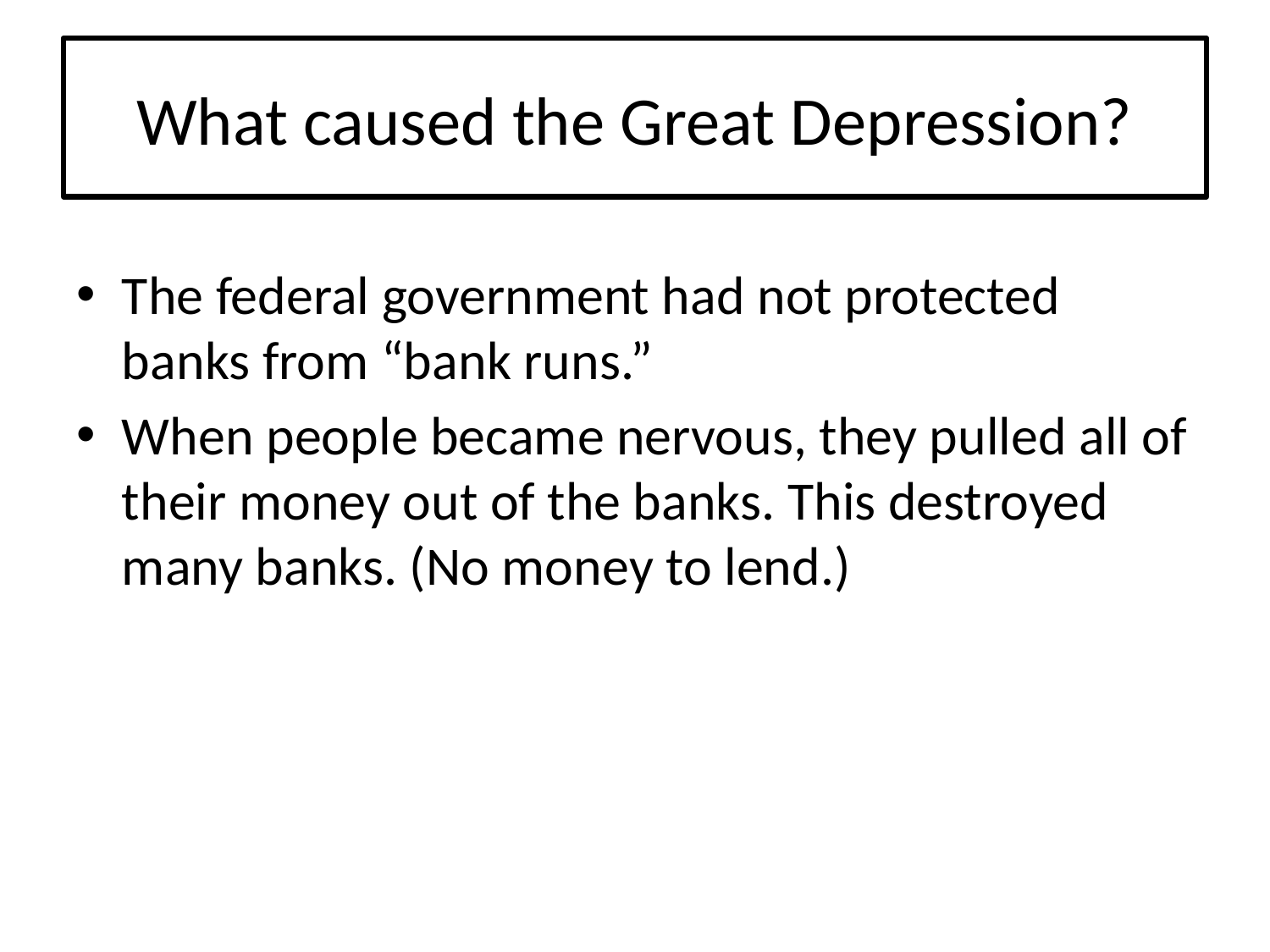

# What caused the Great Depression?
The federal government had not protected banks from “bank runs.”
When people became nervous, they pulled all of their money out of the banks. This destroyed many banks. (No money to lend.)